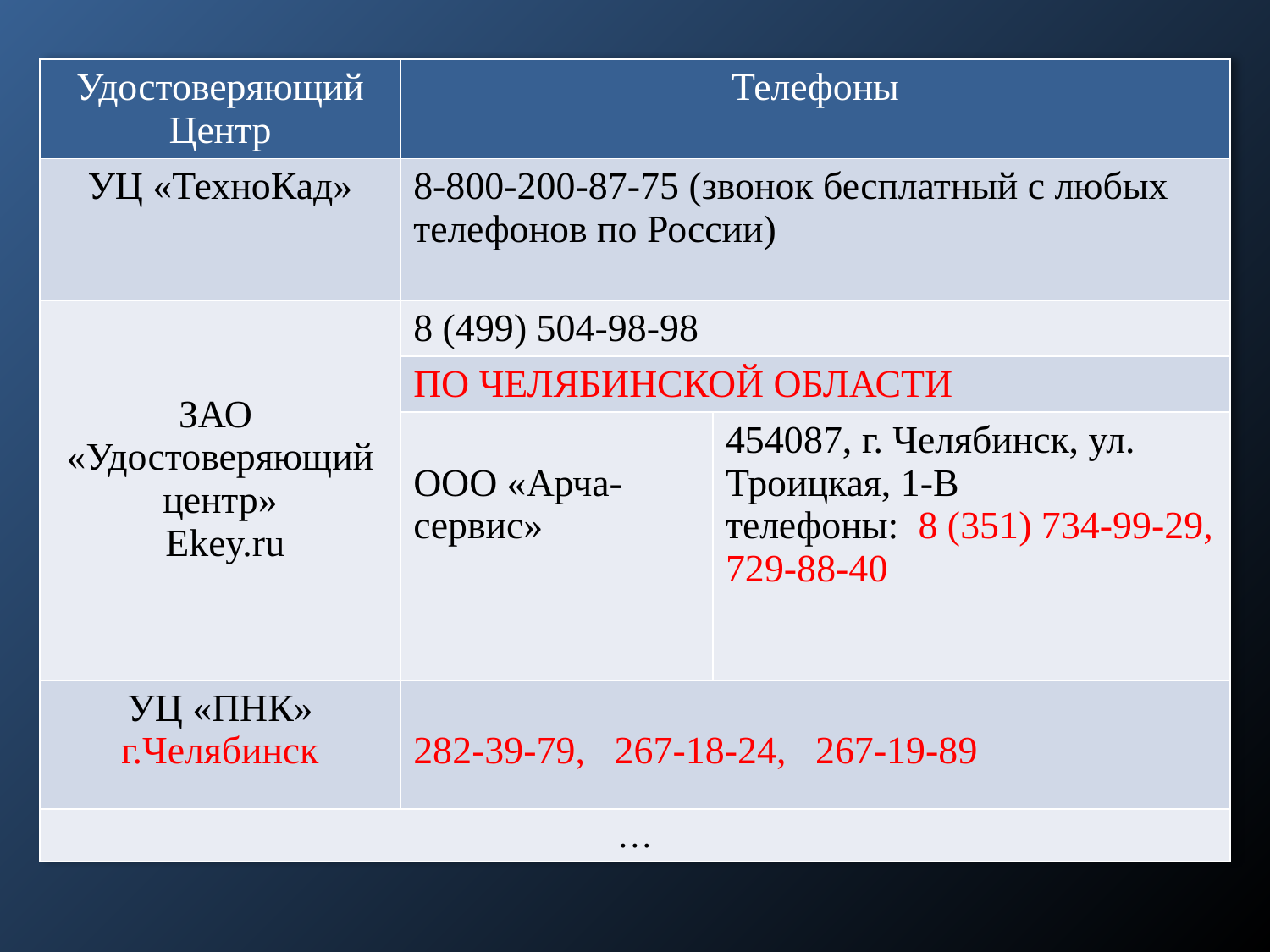

| Удостоверяющий Центр | Телефоны |  |
| --- | --- | --- |
| УЦ «ТехноКад» | 8-800-200-87-75 (звонок бесплатный с любых телефонов по России) |  |
| ЗАО «Удостоверяющий центр» Еkey.ru | 8 (499) 504-98-98 |  |
|  | ПО ЧЕЛЯБИНСКОЙ ОБЛАСТИ |  |
|  | ООО «Арча-сервис» | 454087, г. Челябинск, ул. Троицкая, 1-В телефоны: 8 (351) 734-99-29, 729-88-40 |
| УЦ «ПНК» г.Челябинск | 282-39-79, 267-18-24, 267-19-89 |  |
| … |  |  |